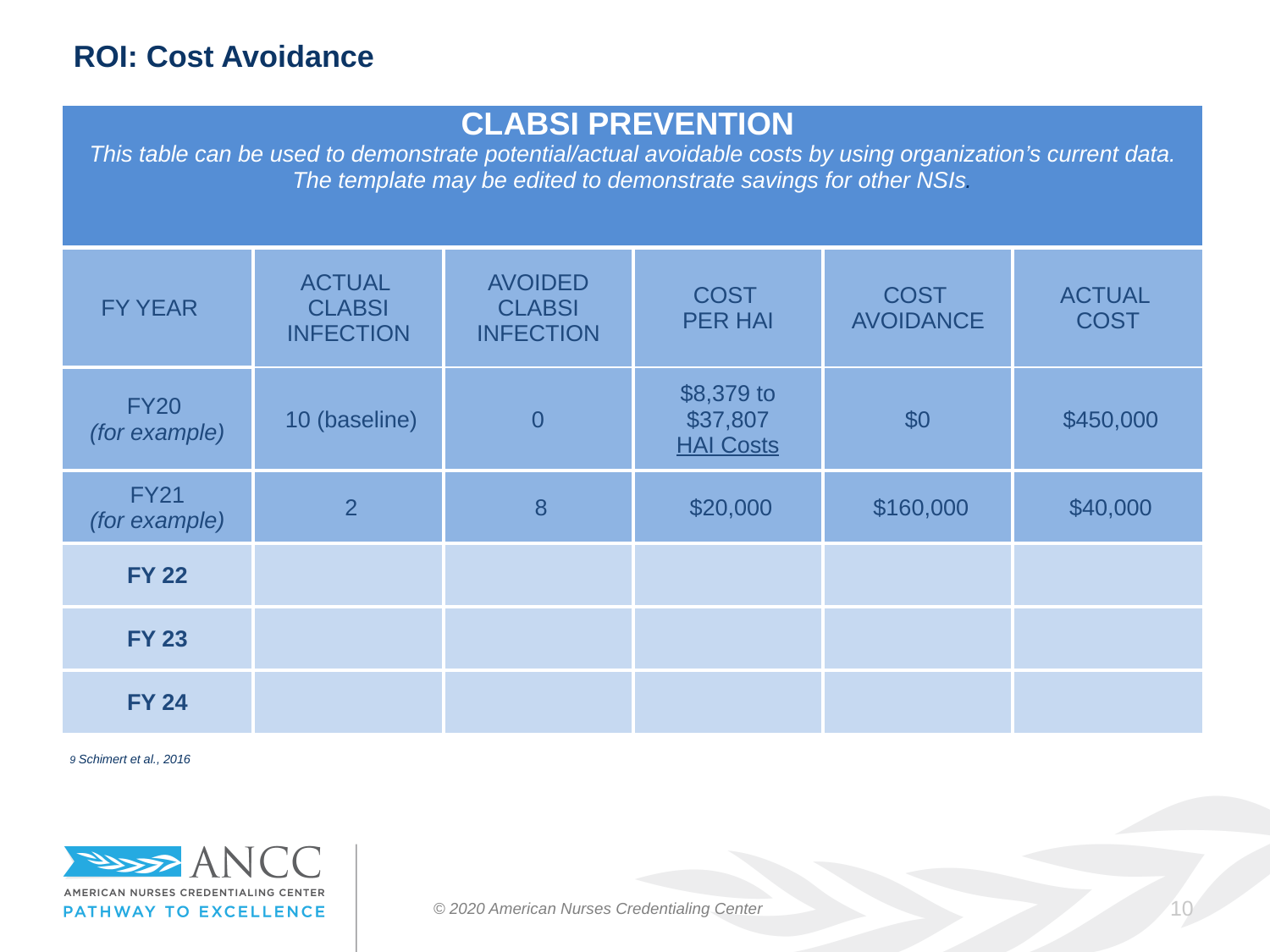

# ROI: Cost Avoidance
| CLABSI PREVENTION This table can be used to demonstrate potential/actual avoidable costs by using organization’s current data. The template may be edited to demonstrate savings for other NSIs. |  |  |  |  |  |
| --- | --- | --- | --- | --- | --- |
| FY YEAR | ACTUAL CLABSI INFECTION | AVOIDED CLABSI INFECTION | COST PER HAI | COST AVOIDANCE | ACTUAL COST |
| FY20 (for example) | 10 (baseline) | 0 | $8,379 to $37,807 HAI Costs | $0 | $450,000 |
| FY21 (for example) | 2 | 8 | $20,000 | $160,000 | $40,000 |
| FY 22 |  |  |  |  |  |
| FY 23 |  |  |  |  |  |
| FY 24 |  |  |  |  |  |
9 Schimert et al., 2016
© 2020 American Nurses Credentialing Center
10